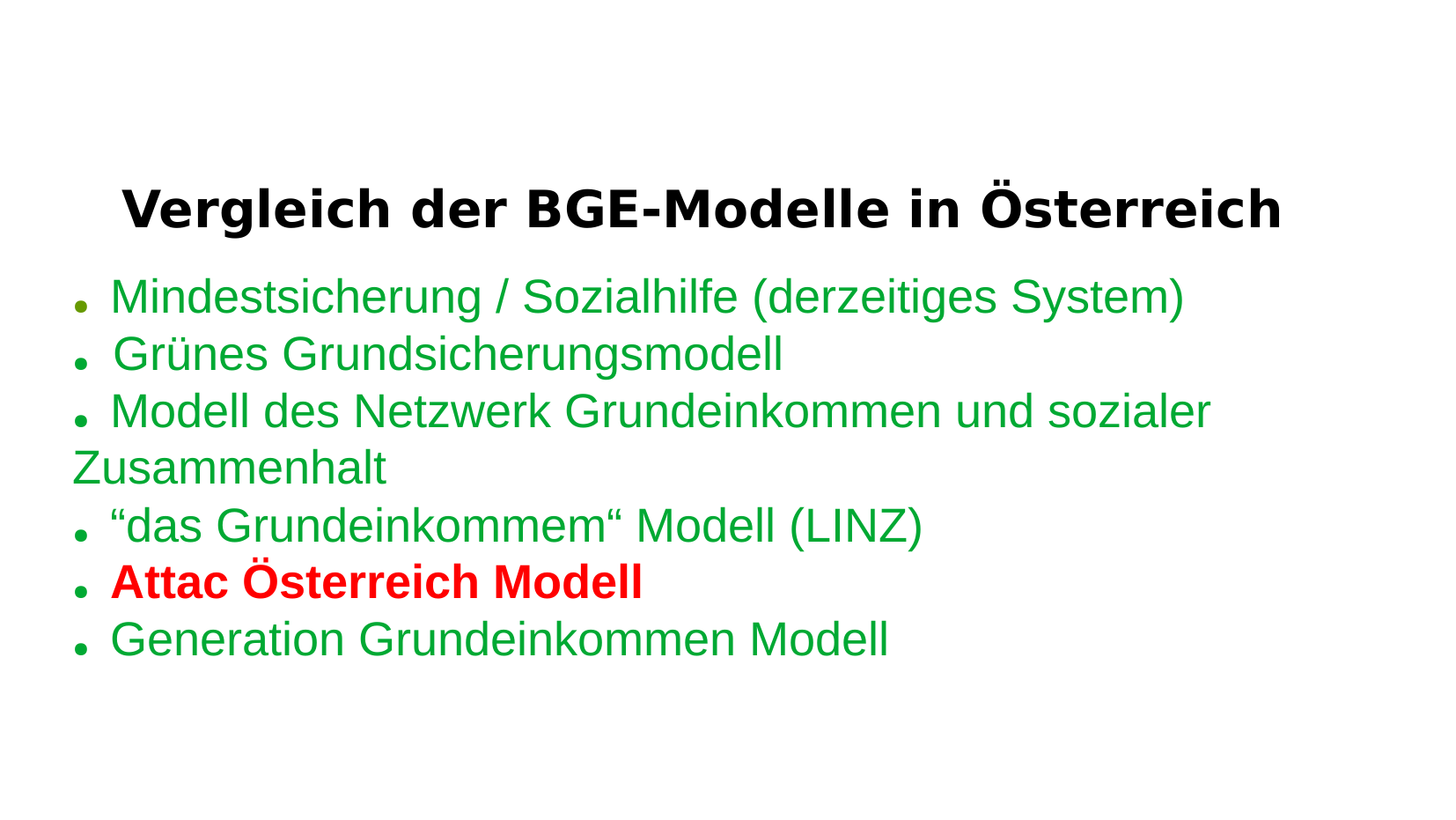

# Vergleich der BGE-Modelle in Österreich

●  Mindestsicherung / Sozialhilfe (derzeitiges System)
●  Grünes Grundsicherungsmodell
●  Modell des Netzwerk Grundeinkommen und sozialer Zusammenhalt
●  “das Grundeinkommem“ Modell (LINZ)
●  Attac Österreich Modell
●  Generation Grundeinkommen Modell